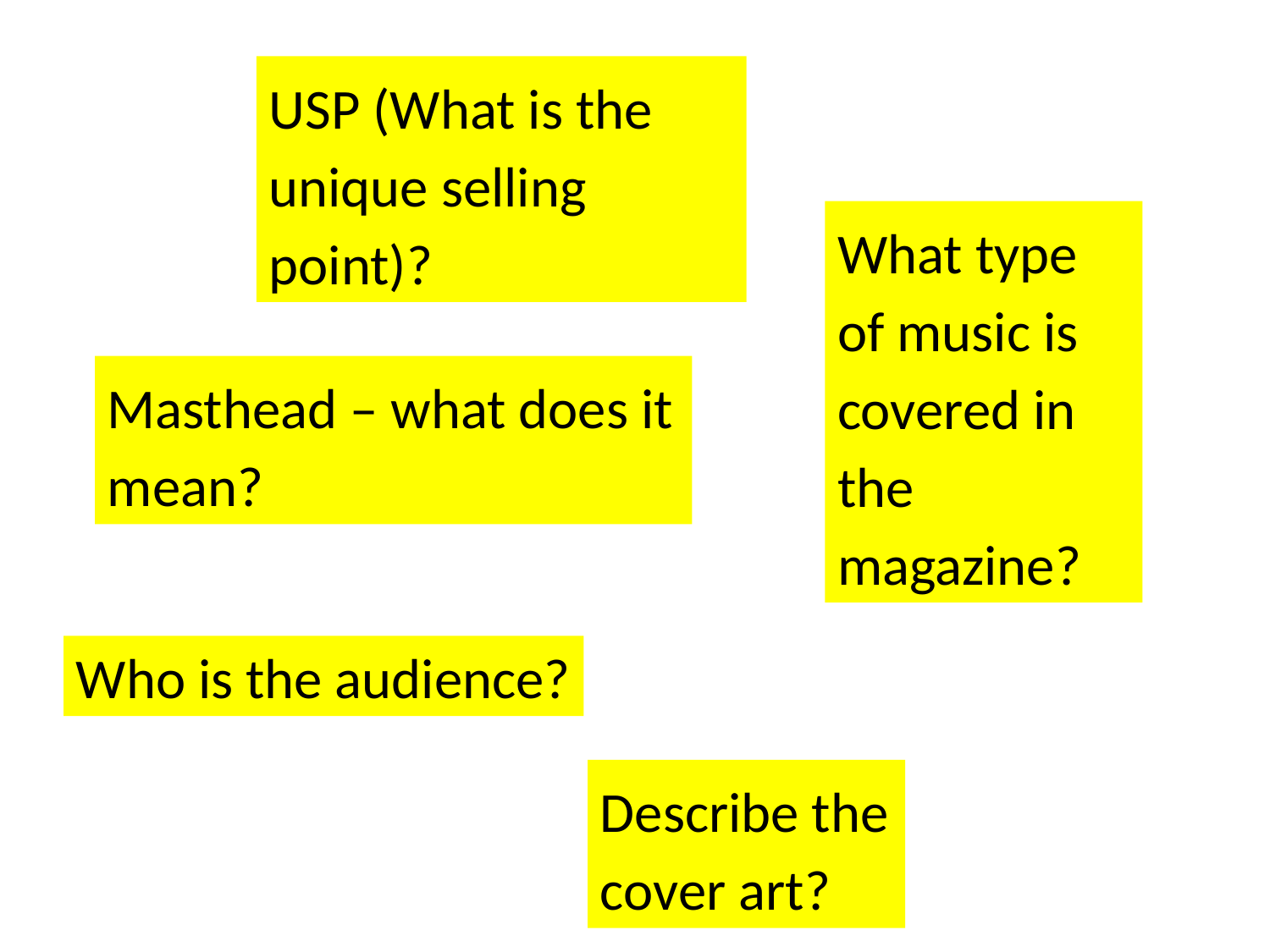

USP (What is the unique selling point)?
What type of music is covered in the magazine?
Masthead – what does it mean?
Who is the audience?
Describe the cover art?